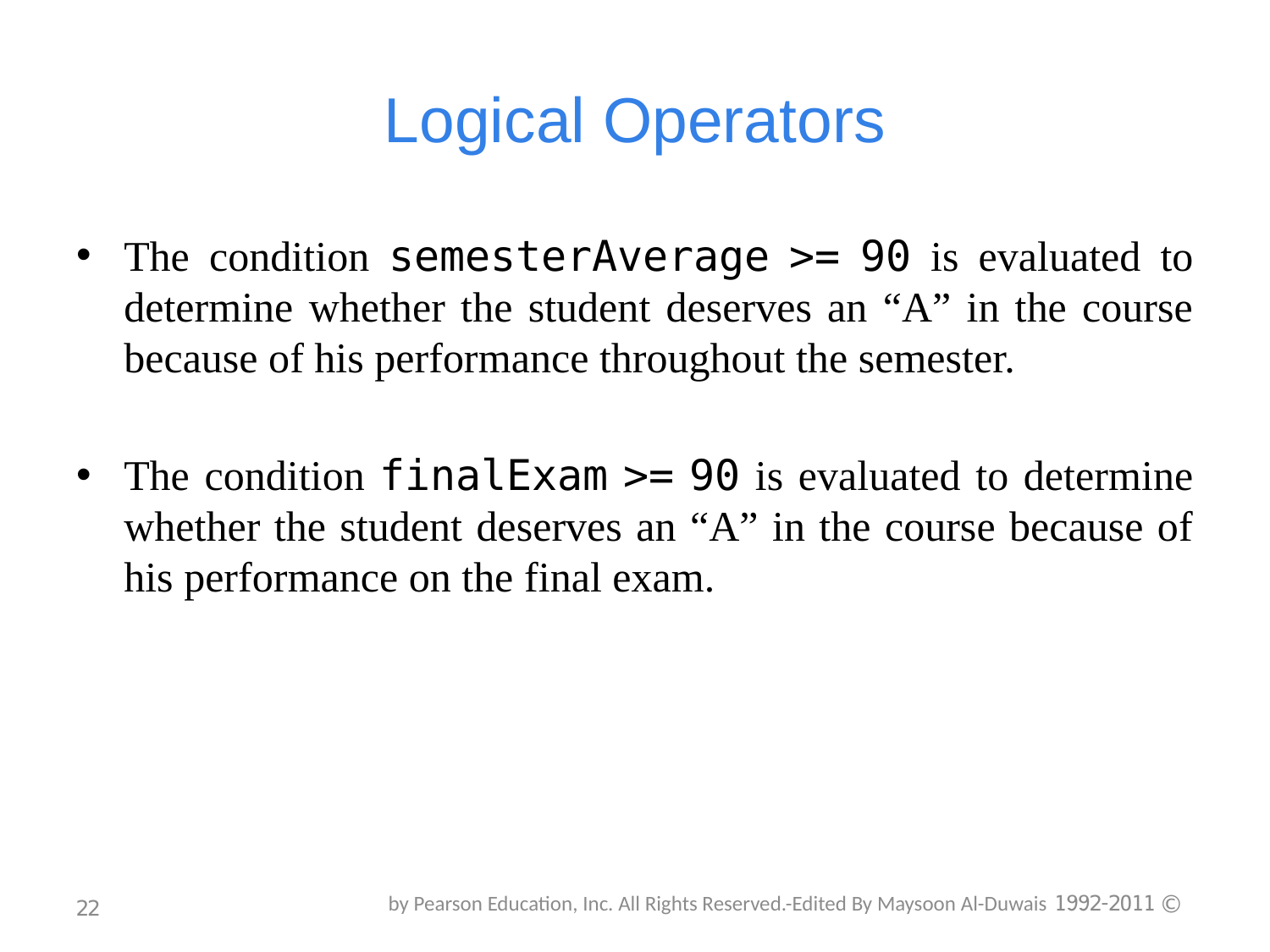

# Logical Operators
The condition semesterAverage >= 90 is evaluated to determine whether the student deserves an “A” in the course because of his performance throughout the semester.

The condition finalExam >= 90 is evaluated to determine whether the student deserves an “A” in the course because of his performance on the final exam.
22
© 1992-2011 by Pearson Education, Inc. All Rights Reserved.-Edited By Maysoon Al-Duwais